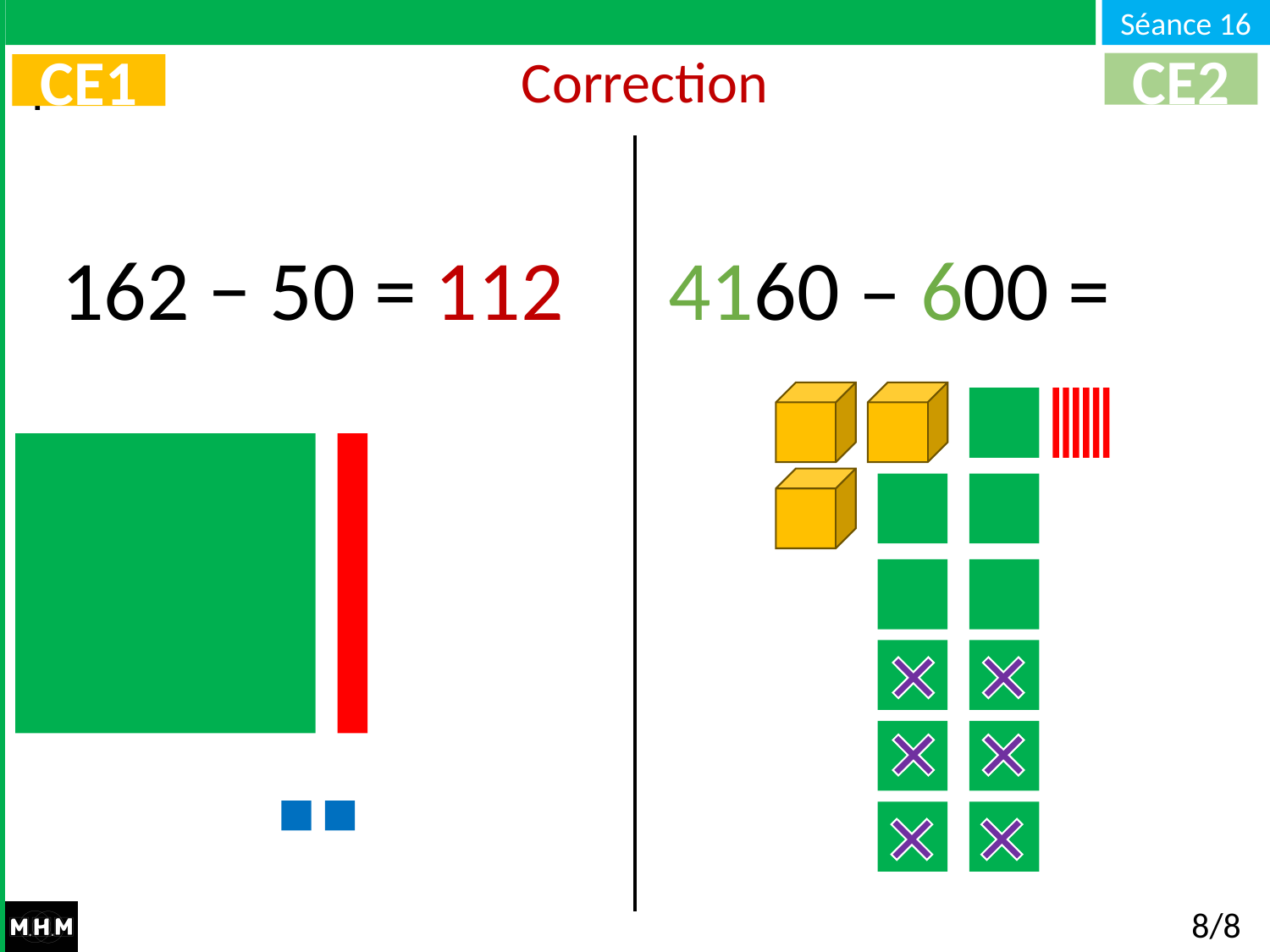

# Correction
CE2
CE1
112
162 − 50 =
4160 – 600 =

8/8